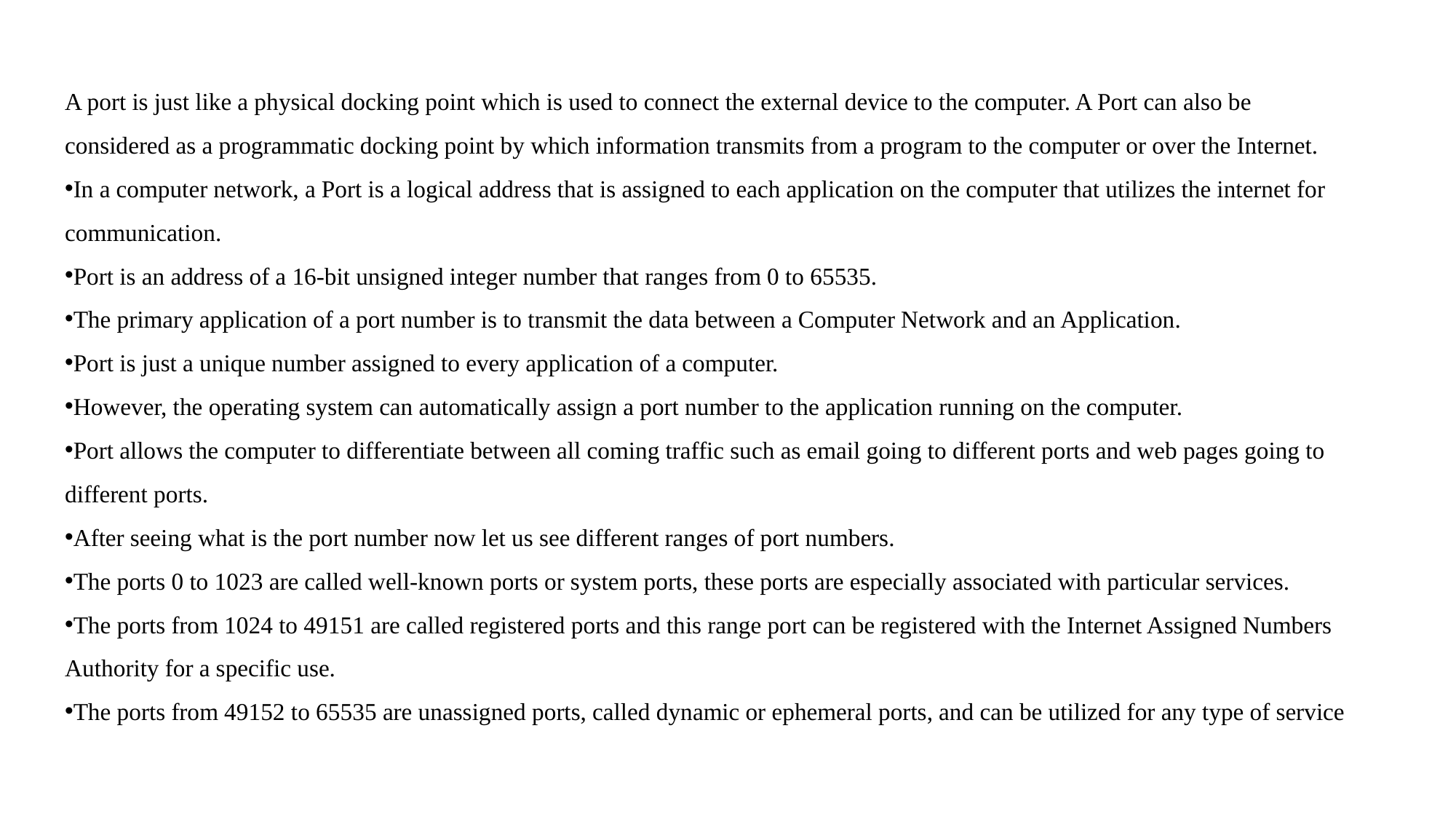

A port is just like a physical docking point which is used to connect the external device to the computer. A Port can also be considered as a programmatic docking point by which information transmits from a program to the computer or over the Internet.
In a computer network, a Port is a logical address that is assigned to each application on the computer that utilizes the internet for communication.
Port is an address of a 16-bit unsigned integer number that ranges from 0 to 65535.
The primary application of a port number is to transmit the data between a Computer Network and an Application.
Port is just a unique number assigned to every application of a computer.
However, the operating system can automatically assign a port number to the application running on the computer.
Port allows the computer to differentiate between all coming traffic such as email going to different ports and web pages going to different ports.
After seeing what is the port number now let us see different ranges of port numbers.
The ports 0 to 1023 are called well-known ports or system ports, these ports are especially associated with particular services.
The ports from 1024 to 49151 are called registered ports and this range port can be registered with the Internet Assigned Numbers Authority for a specific use.
The ports from 49152 to 65535 are unassigned ports, called dynamic or ephemeral ports, and can be utilized for any type of service